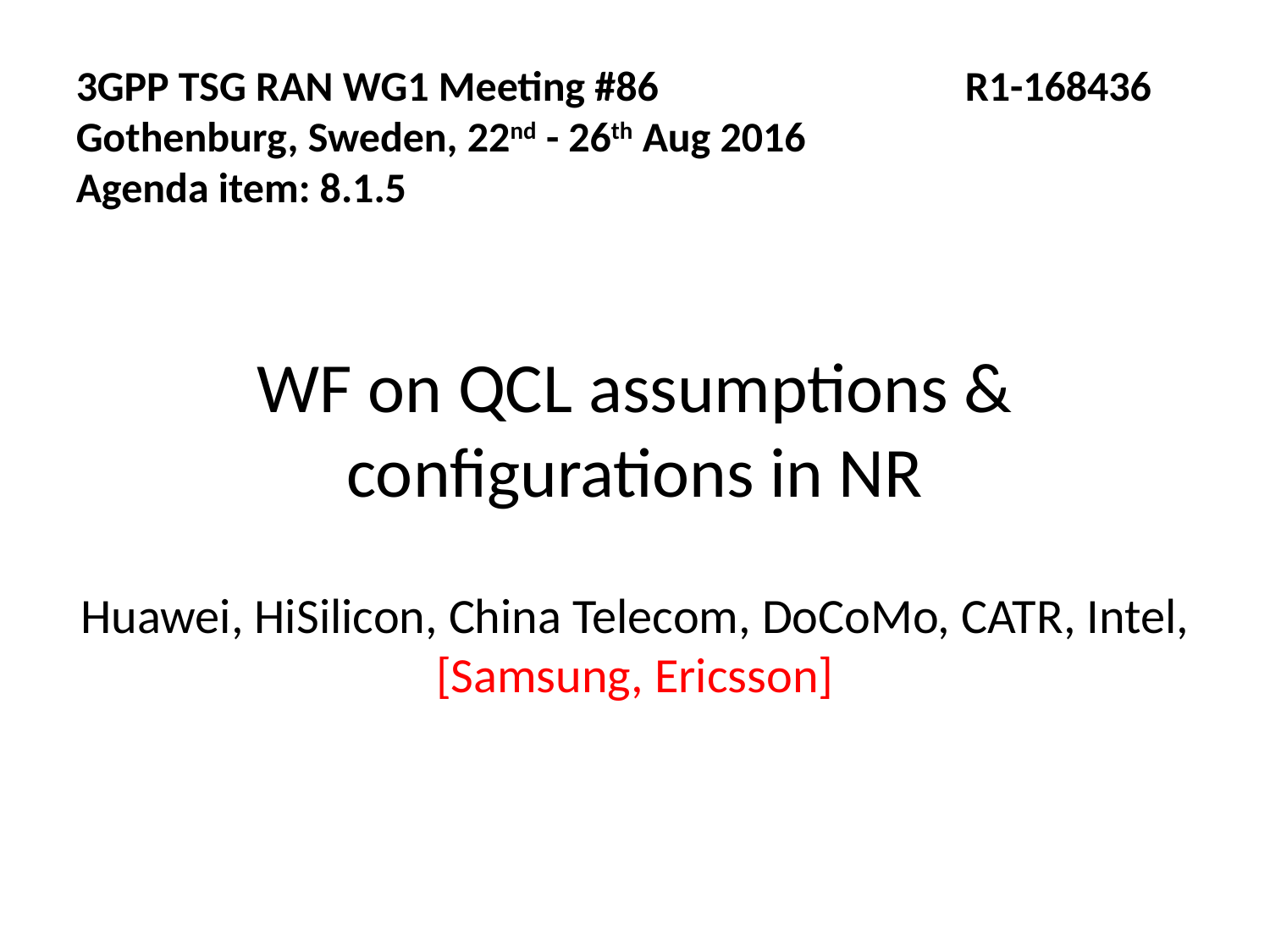

3GPP TSG RAN WG1 Meeting #86			R1-168436
Gothenburg, Sweden, 22nd - 26th Aug 2016
Agenda item: 8.1.5
WF on QCL assumptions & configurations in NR

Huawei, HiSilicon, China Telecom, DoCoMo, CATR, Intel, [Samsung, Ericsson]